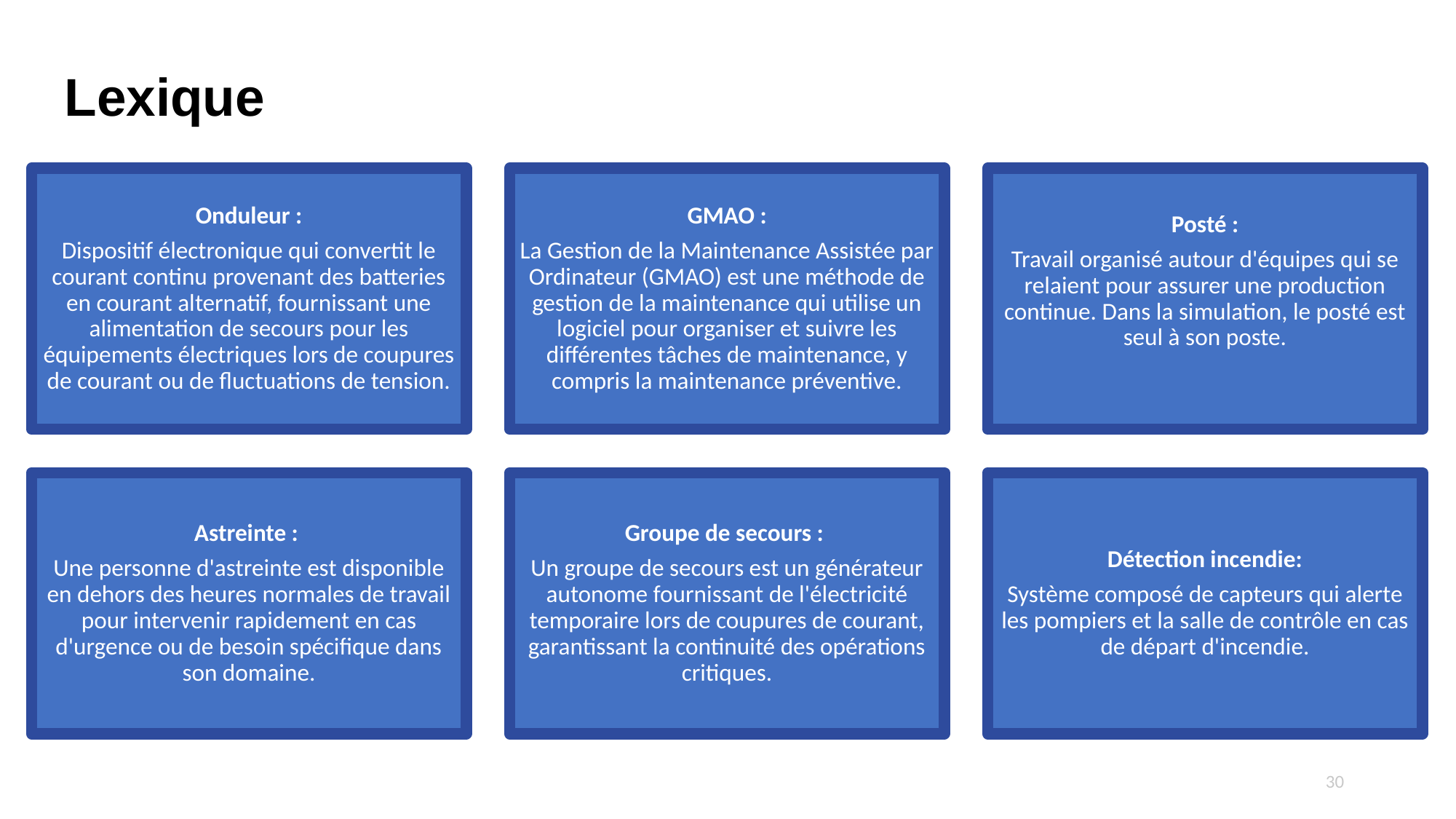

# Lexique
Onduleur :
Dispositif électronique qui convertit le courant continu provenant des batteries en courant alternatif, fournissant une alimentation de secours pour les équipements électriques lors de coupures de courant ou de fluctuations de tension.
GMAO :
La Gestion de la Maintenance Assistée par Ordinateur (GMAO) est une méthode de gestion de la maintenance qui utilise un logiciel pour organiser et suivre les différentes tâches de maintenance, y compris la maintenance préventive.
Posté :
Travail organisé autour d'équipes qui se relaient pour assurer une production continue. Dans la simulation, le posté est seul à son poste.

Astreinte :
Une personne d'astreinte est disponible en dehors des heures normales de travail pour intervenir rapidement en cas d'urgence ou de besoin spécifique dans son domaine.
Groupe de secours :
Un groupe de secours est un générateur autonome fournissant de l'électricité temporaire lors de coupures de courant, garantissant la continuité des opérations critiques.
Détection incendie:
Système composé de capteurs qui alerte les pompiers et la salle de contrôle en cas de départ d'incendie.
30